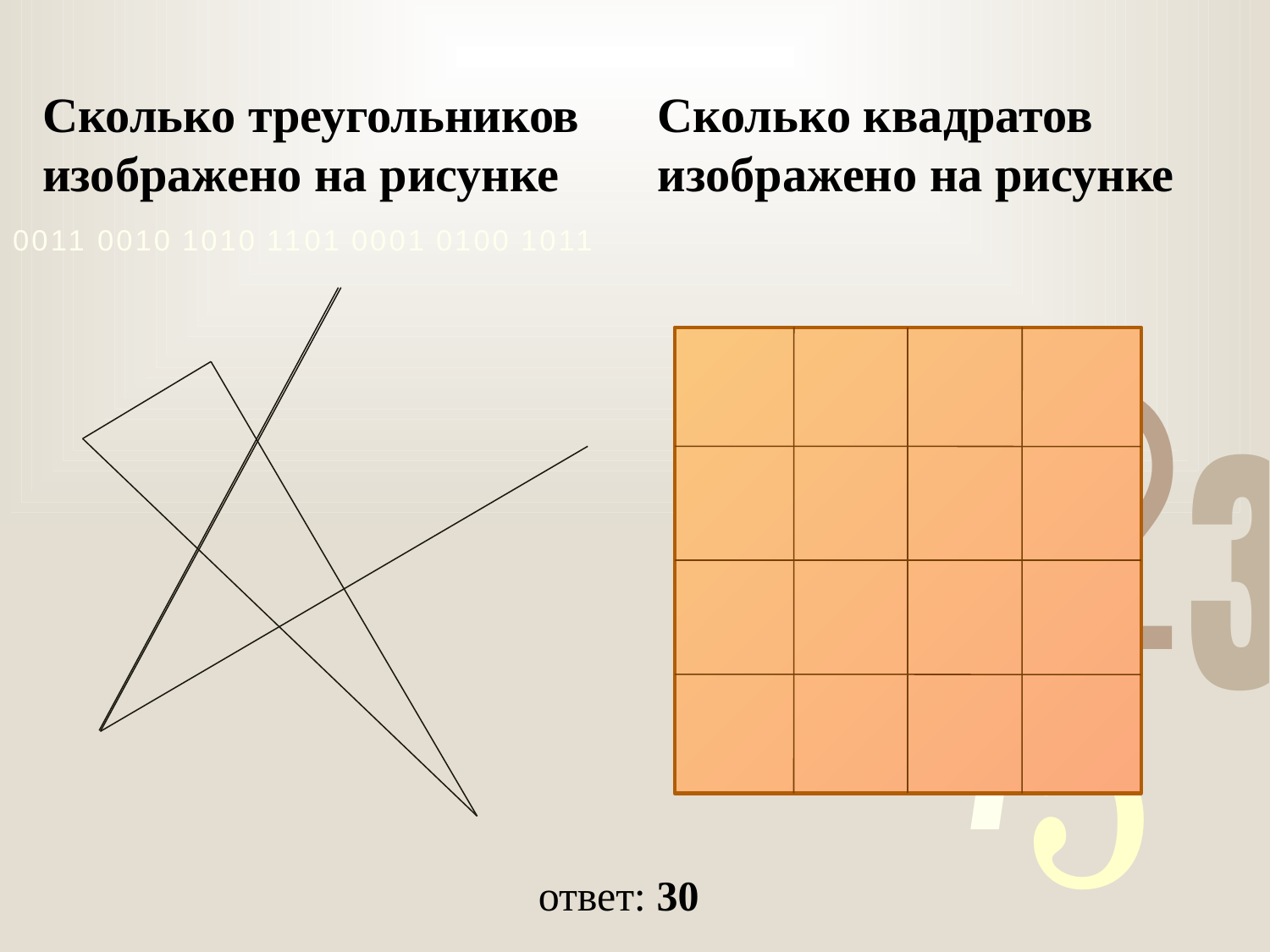

Сколько треугольников изображено на рисунке
Сколько квадратов изображено на рисунке

ответ: 30